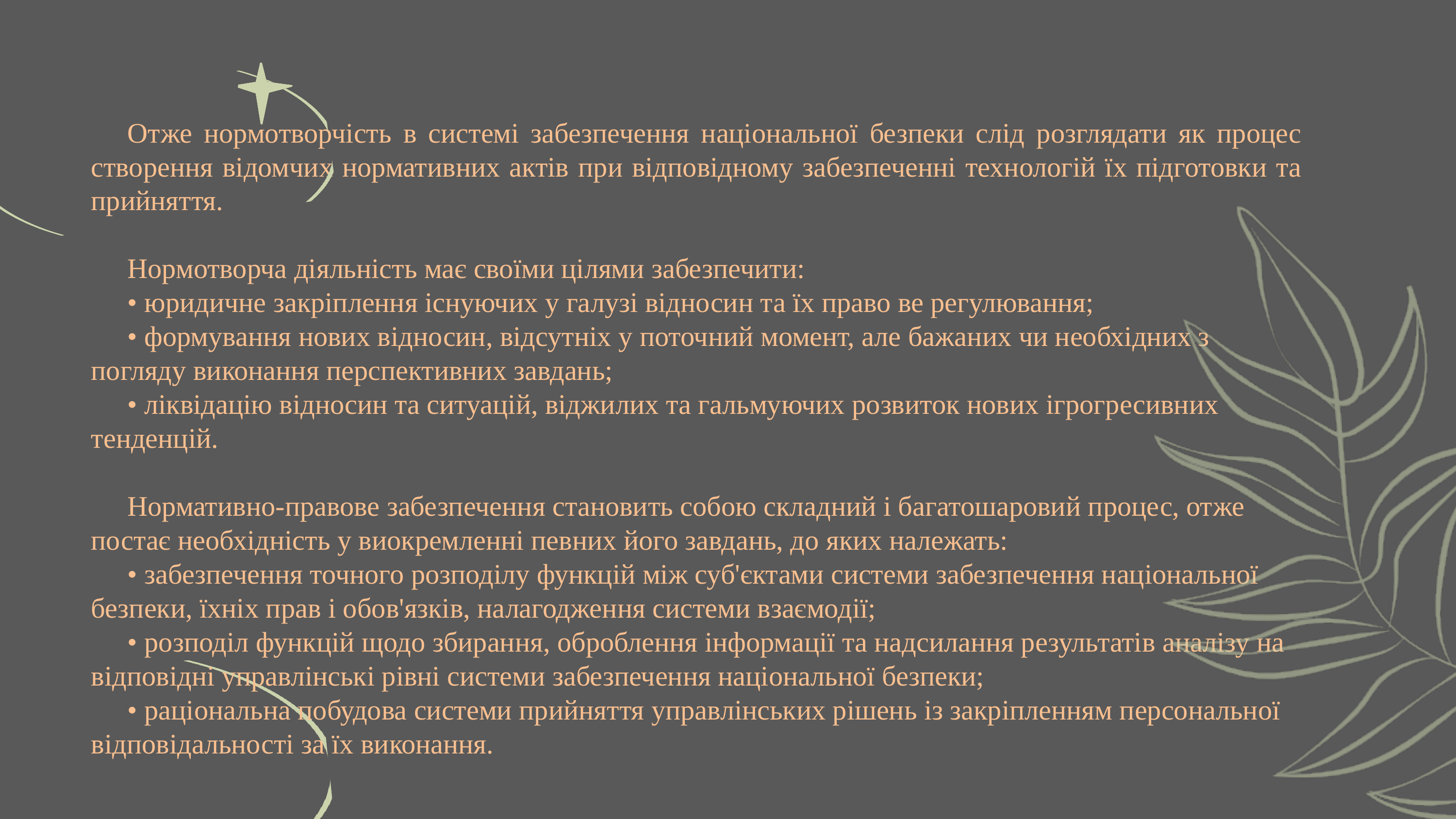

Отже нормотворчість в системі забезпечення національної безпеки слід розглядати як процес створення відомчих нормативних актів при відповідному забезпеченні технологій їх підготовки та прийняття.

Нормотворча діяльність має своїми цілями забезпечити:
• юридичне закріплення існуючих у галузі відносин та їх право ве регулювання;
• формування нових відносин, відсутніх у поточний момент, але бажаних чи необхідних з погляду виконання перспективних завдань;
• ліквідацію відносин та ситуацій, віджилих та гальмуючих розвиток нових ігрогресивних тенденцій.

Нормативно-правове забезпечення становить собою складний і багатошаровий процес, отже постає необхідність у виокремленні певних його завдань, до яких належать:
• забезпечення точного розподілу функцій між суб'єктами системи забезпечення національної безпеки, їхніх прав і обов'язків, налагодження системи взаємодії;
• розподіл функцій щодо збирання, оброблення інформації та надсилання результатів аналізу на відповідні управлінські рівні системи забезпечення національної безпеки;
• раціональна побудова системи прийняття управлінських рішень із закріпленням персональної відповідальності за їх виконання.